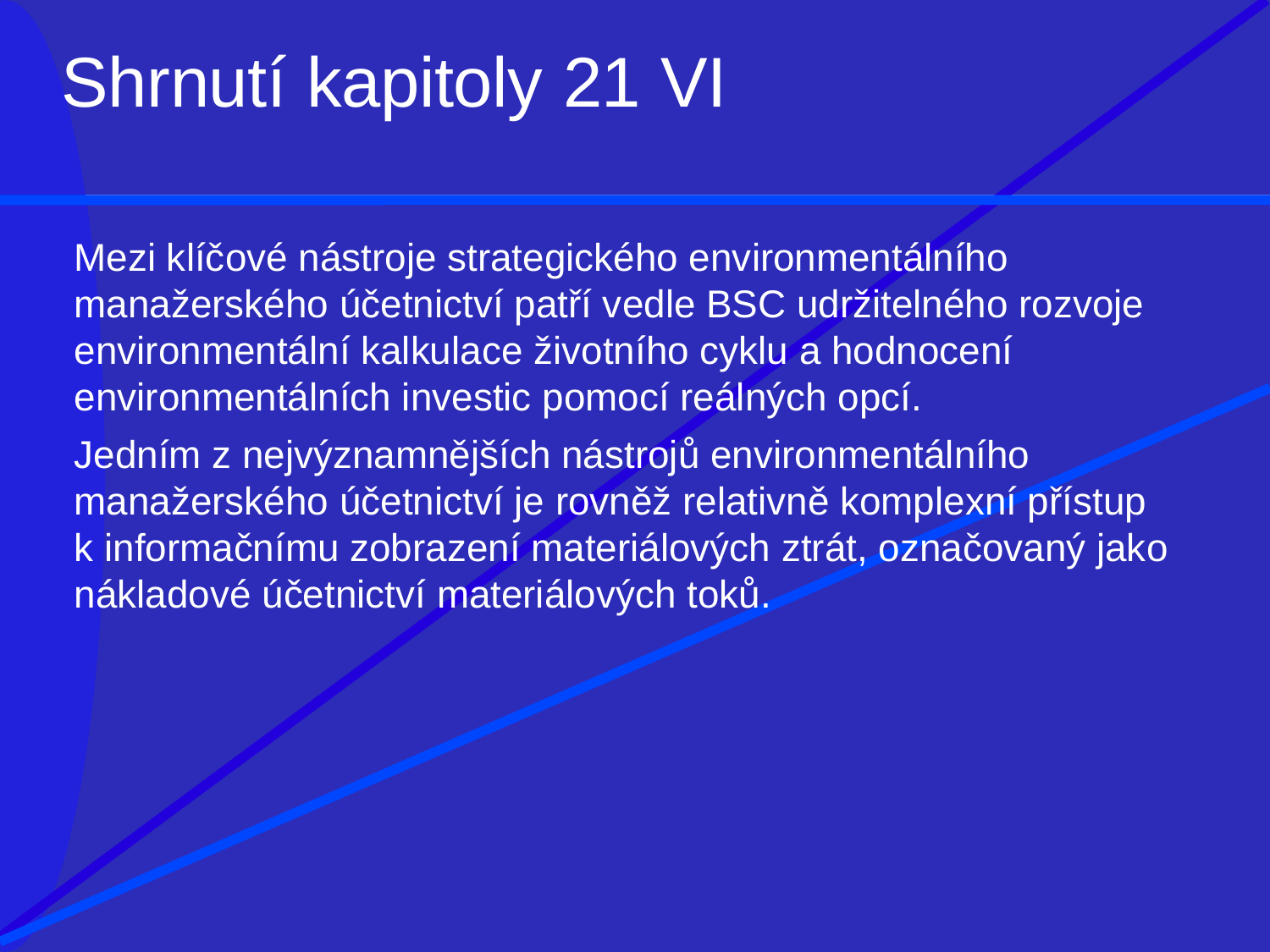

# Shrnutí kapitoly 21 VI
Mezi klíčové nástroje strategického environmentálního manažerského účetnictví patří vedle BSC udržitelného rozvoje environmentální kalkulace životního cyklu a hodnocení environmentálních investic pomocí reálných opcí.
Jedním z nejvýznamnějších nástrojů environmentálního manažerského účetnictví je rovněž relativně komplexní přístup k informačnímu zobrazení materiálových ztrát, označovaný jako nákladové účetnictví materiálových toků.